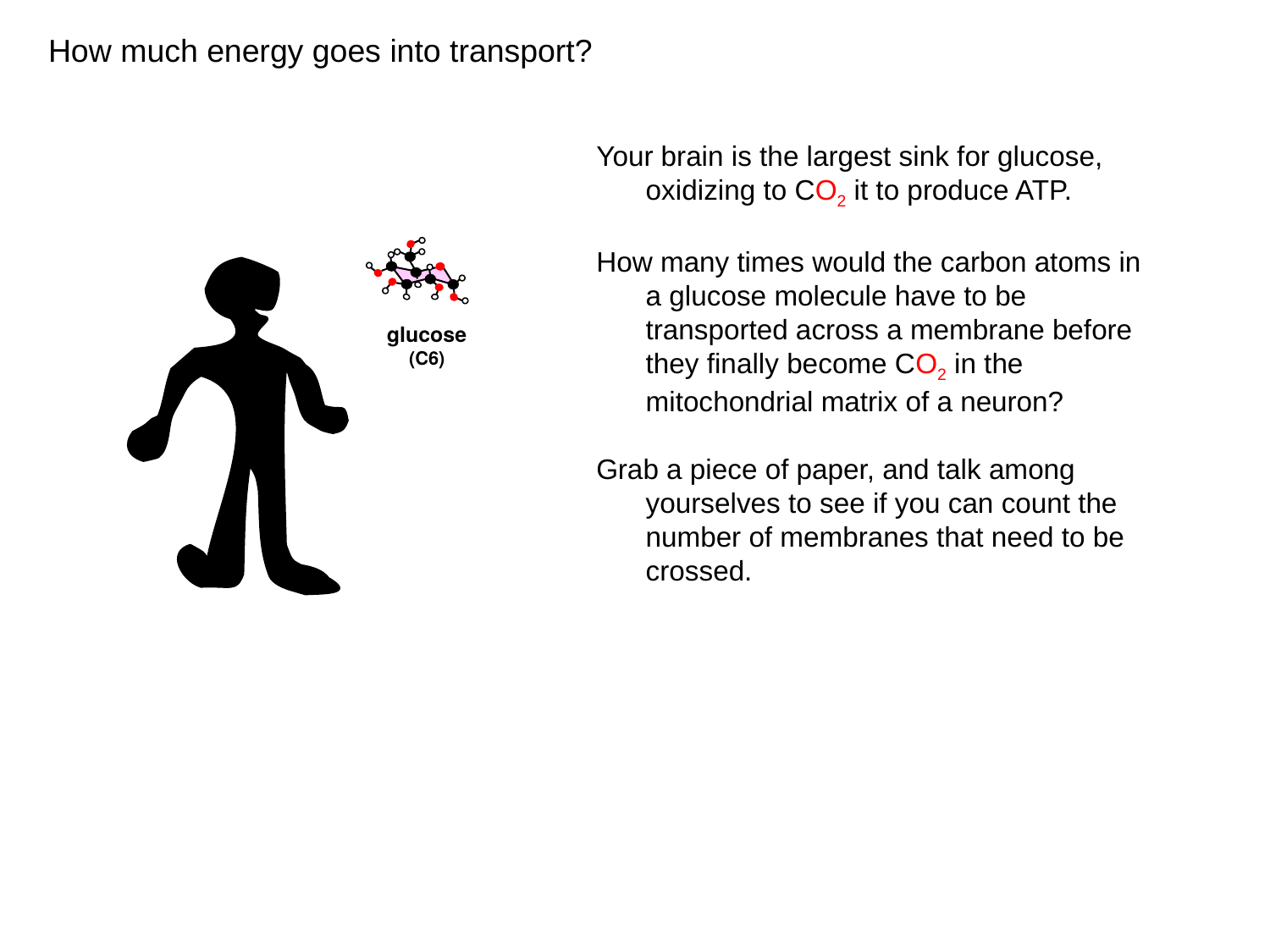

How much energy goes into transport?
Your brain is the largest sink for glucose, oxidizing to CO2 it to produce ATP.

How many times would the carbon atoms in a glucose molecule have to be transported across a membrane before they finally become CO2 in the mitochondrial matrix of a neuron?

Grab a piece of paper, and talk among yourselves to see if you can count the number of membranes that need to be crossed.

glucose
(C6)